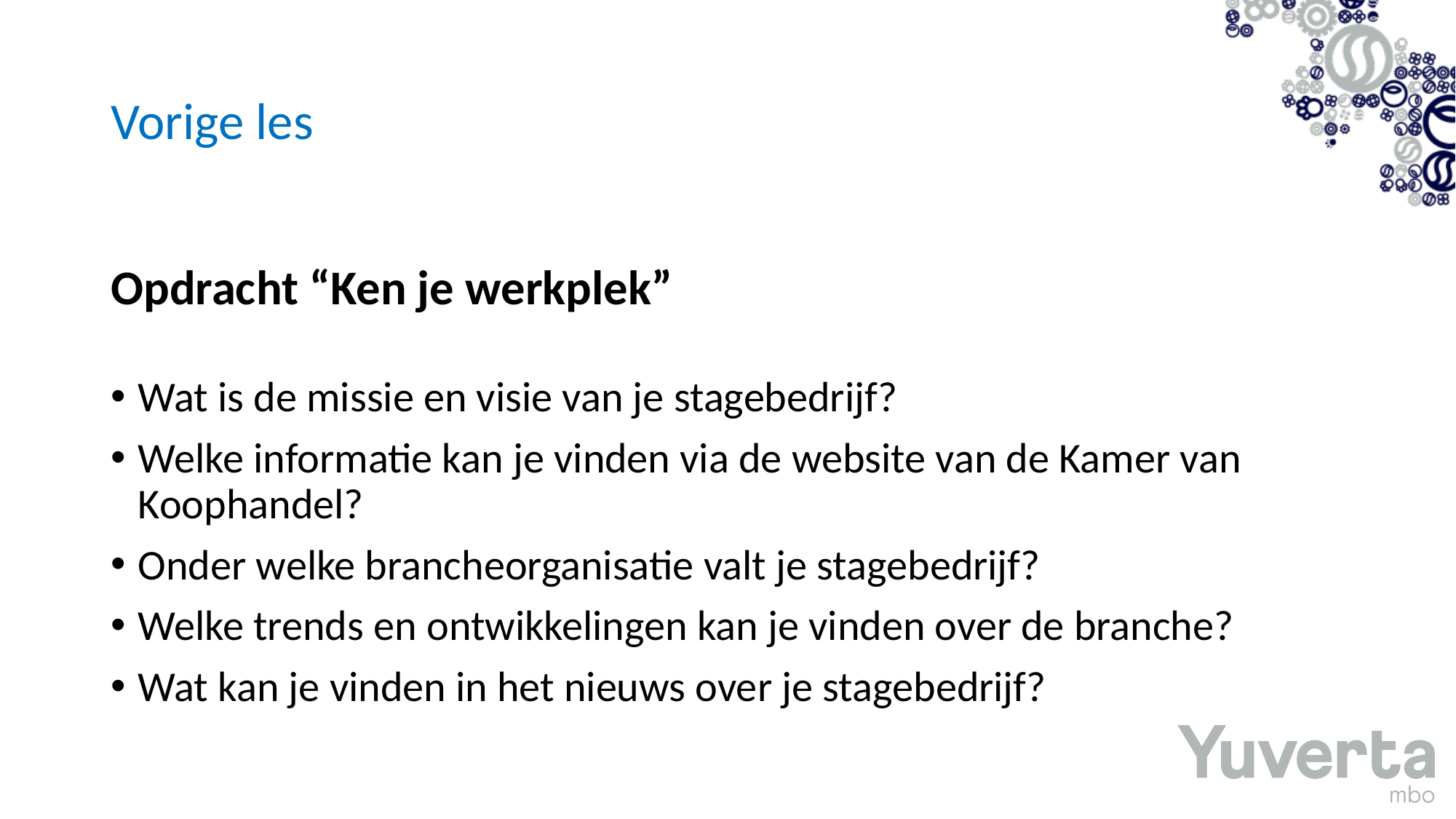

# Vorige les
Opdracht “Ken je werkplek”
Wat is de missie en visie van je stagebedrijf?
Welke informatie kan je vinden via de website van de Kamer van Koophandel?
Onder welke brancheorganisatie valt je stagebedrijf?
Welke trends en ontwikkelingen kan je vinden over de branche?
Wat kan je vinden in het nieuws over je stagebedrijf?